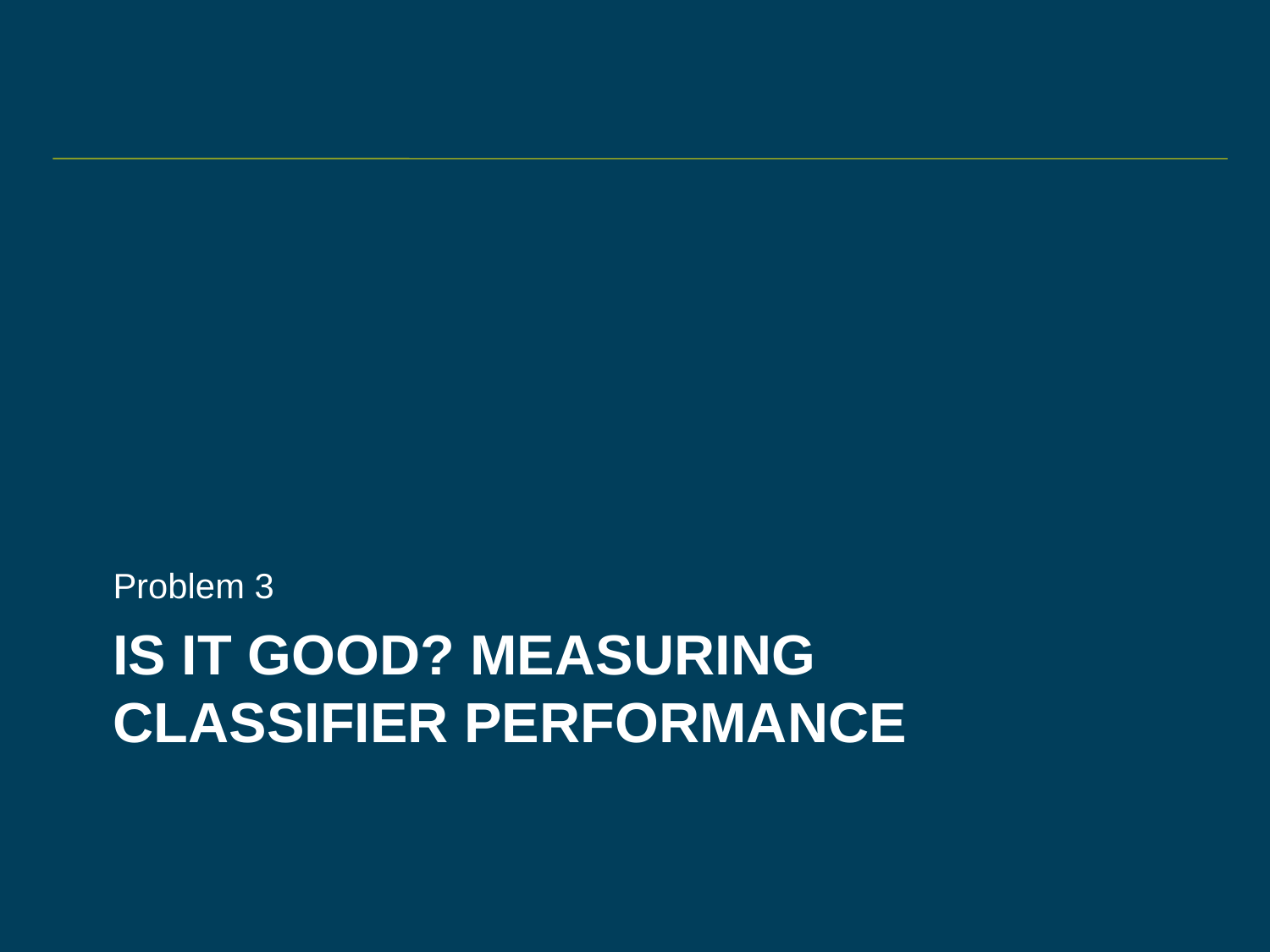

Problem 3
# Is it Good? Measuring classifier performance